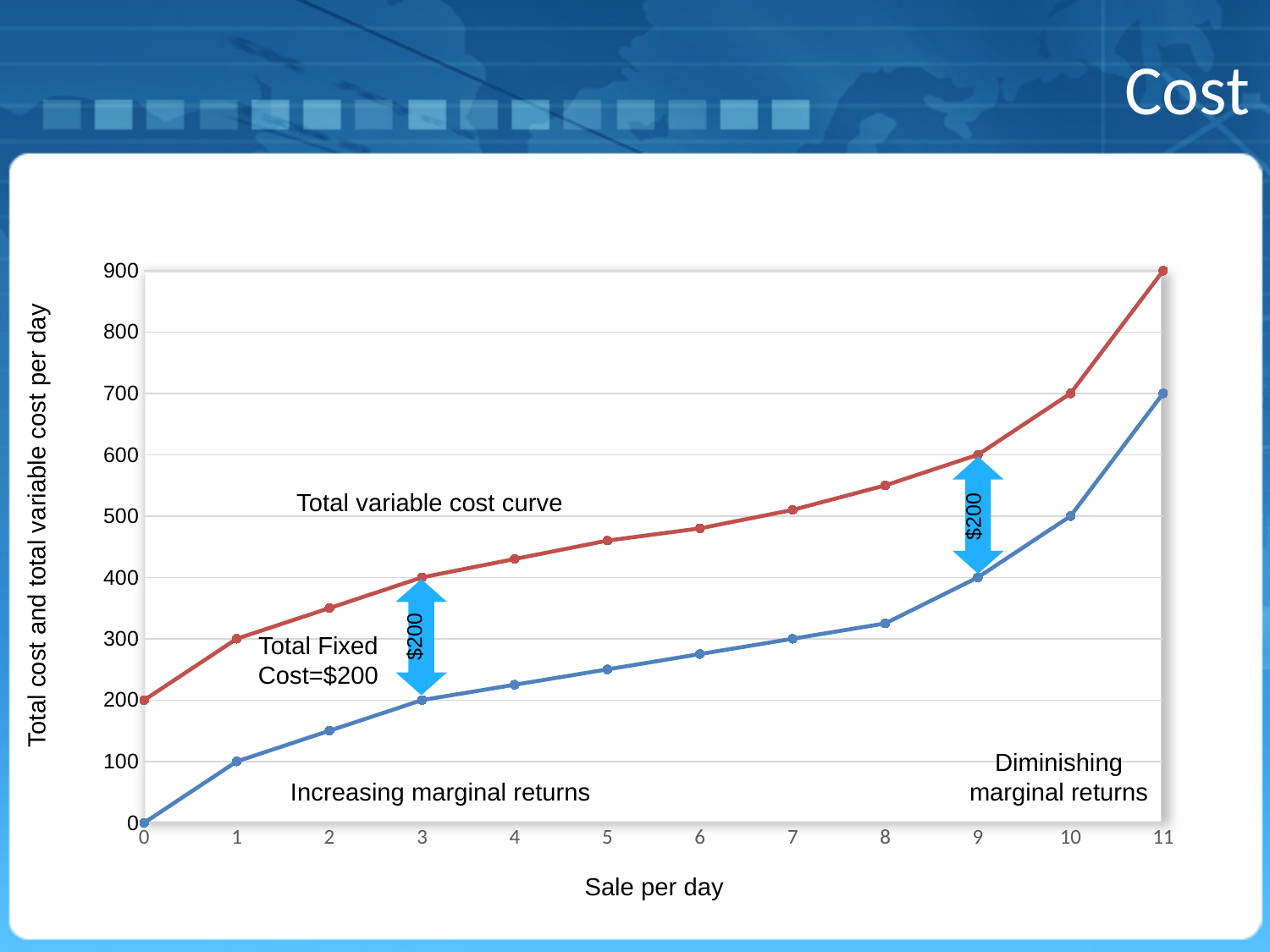

Total cost curve
Cost

### Chart

| Category | Series 1 | Series 2 |
|---|---|---|
| 0 | 0.0 | 200.0 |
| 1 | 100.0 | 200.0 |
| 2 | 150.0 | 200.0 |
| 3 | 200.0 | 200.0 |
| 4 | 225.0 | 205.0 |
| 5 | 250.0 | 210.0 |
| 6 | 275.0 | 205.0 |
| 7 | 300.0 | 210.0 |
| 8 | 325.0 | 225.0 |
| 9 | 400.0 | 200.0 |
| 10 | 500.0 | 200.0 |
| 11 | 700.0 | 200.0 |
Total cost and total variable cost per day
Total variable cost curve
$200

$200

Total Fixed
Cost=$200
Diminishing marginal returns
Increasing marginal returns
Sale per day